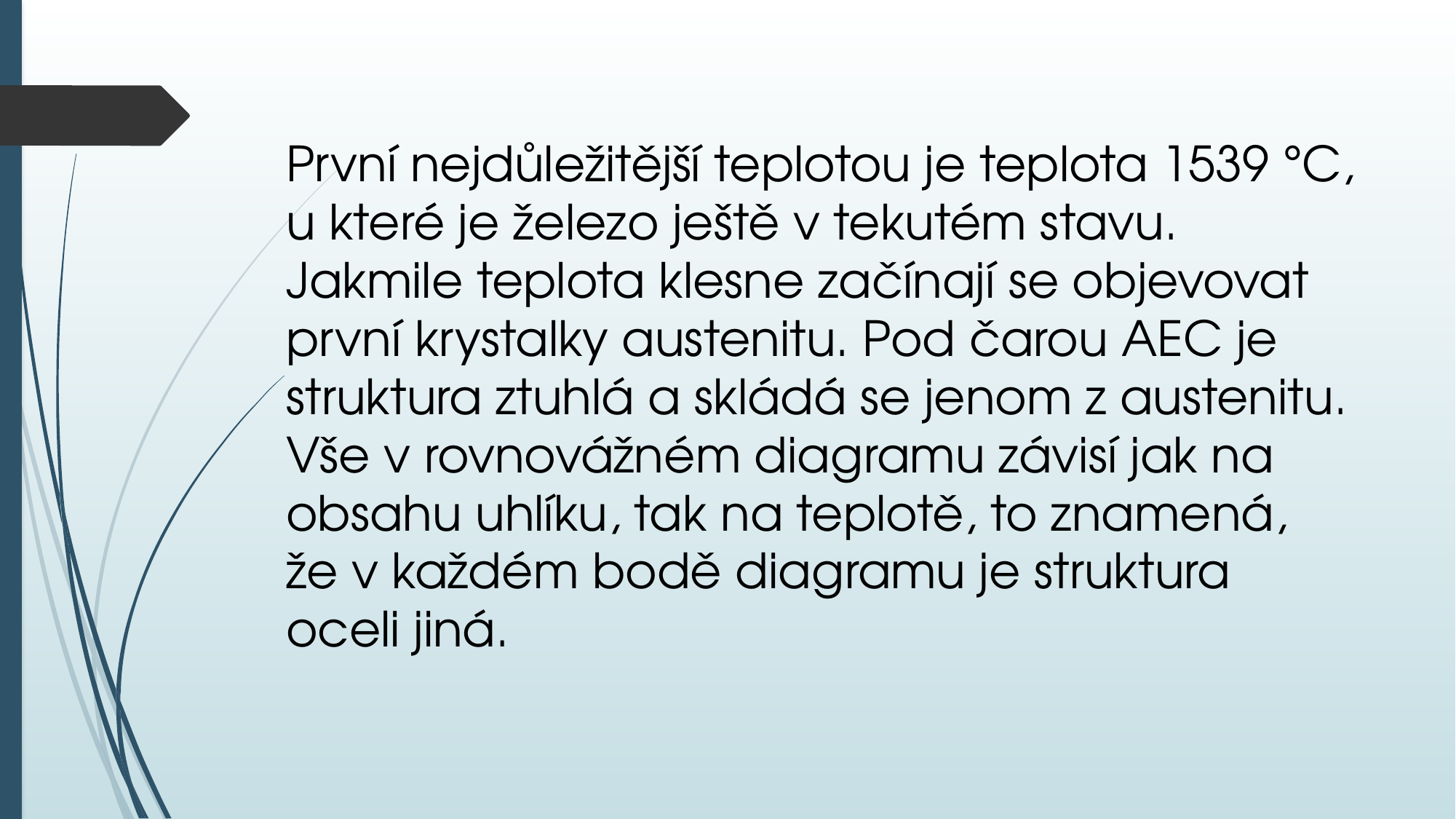

První nejdůležitější teplotou je teplota 1539 °C,
u které je železo ještě v tekutém stavu.
Jakmile teplota klesne začínají se objevovat
první krystalky austenitu. Pod čarou AEC je
struktura ztuhlá a skládá se jenom z austenitu.
Vše v rovnovážném diagramu závisí jak na
obsahu uhlíku, tak na teplotě, to znamená,
že v každém bodě diagramu je struktura
oceli jiná.